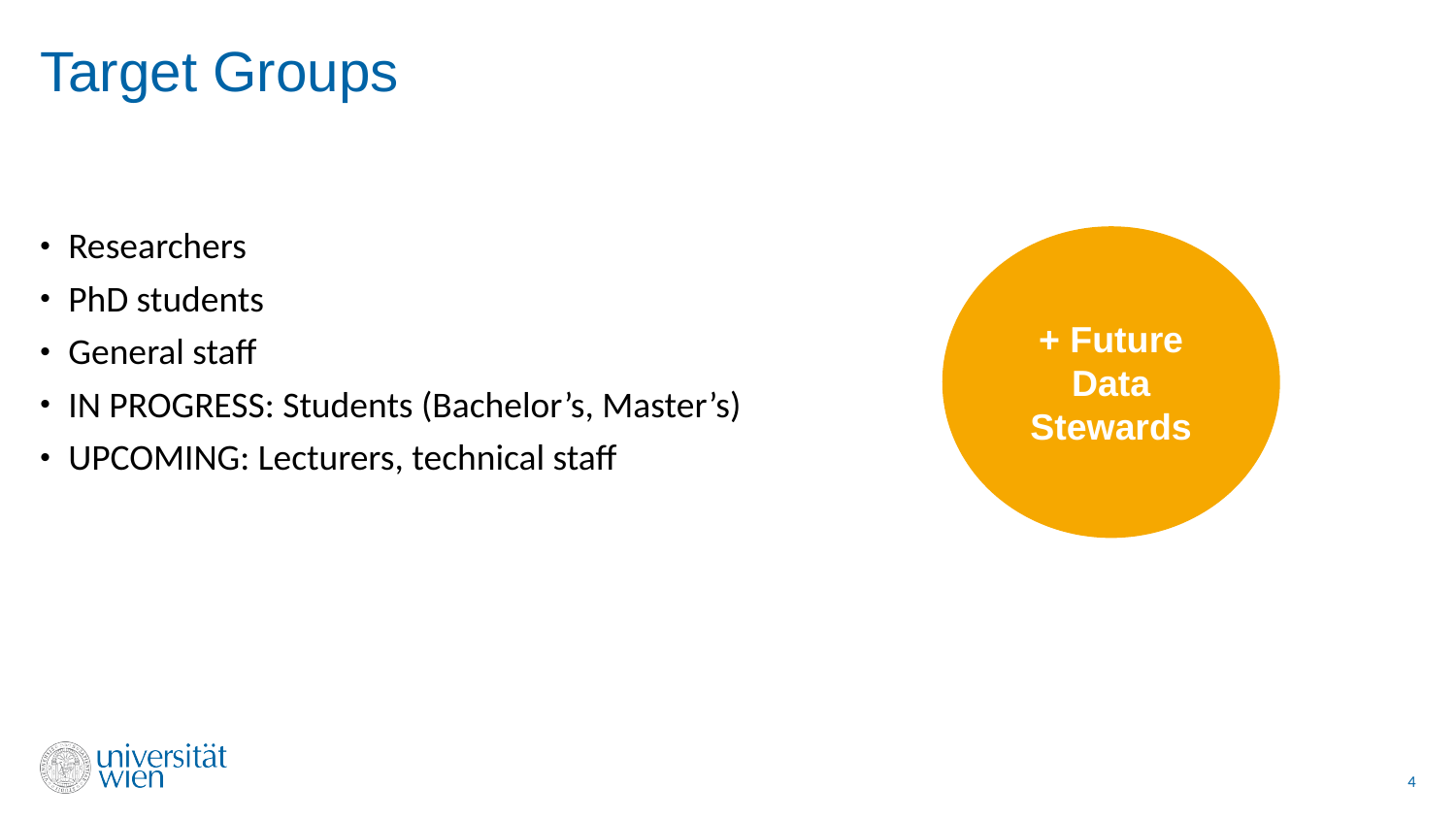

# Target Groups
Researchers
PhD students
General staff
IN PROGRESS: Students (Bachelor’s, Master’s)
UPCOMING: Lecturers, technical staff
+ Future Data Stewards
4